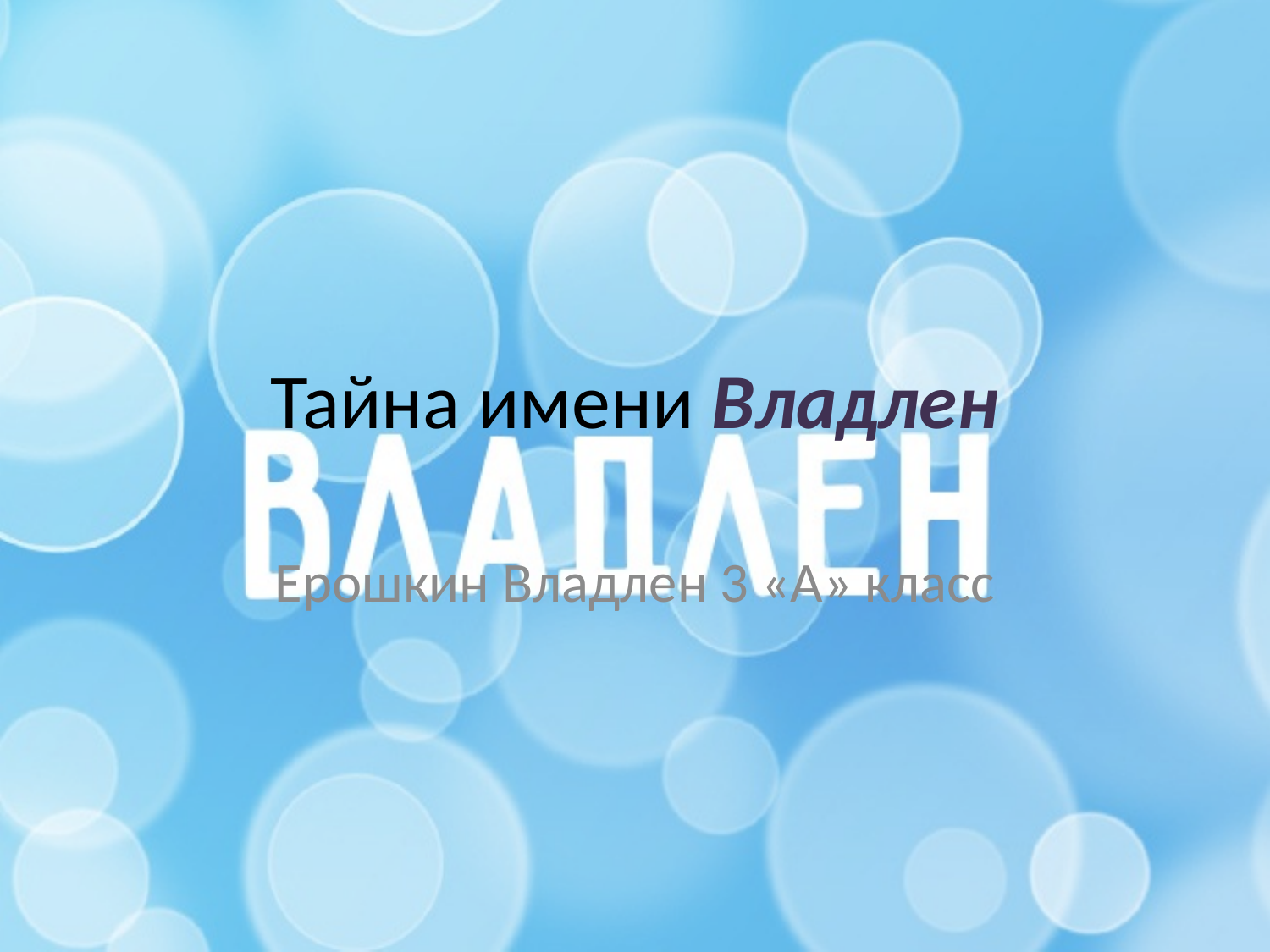

# Тайна имени Владлен
Ерошкин Владлен 3 «А» класс